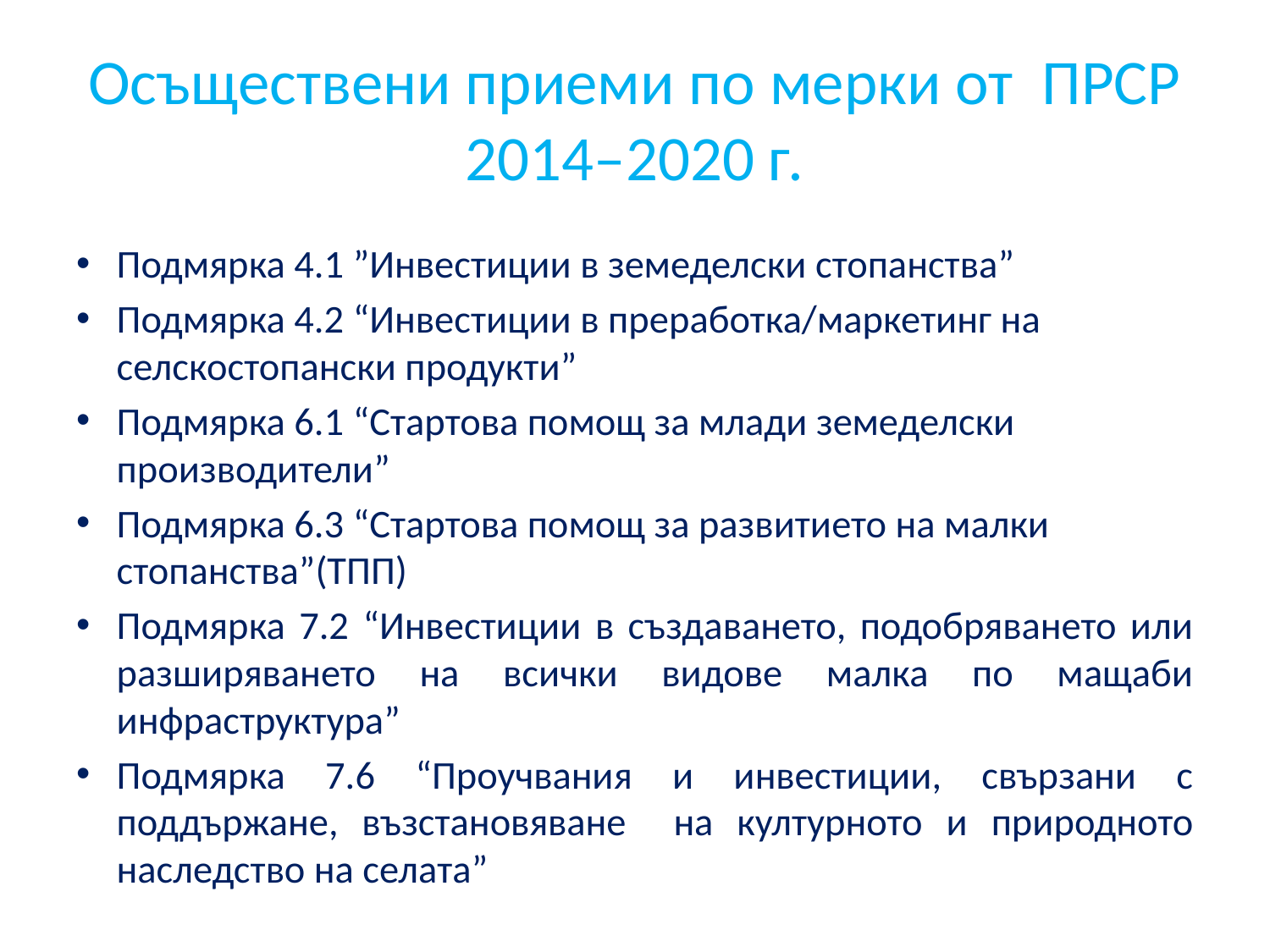

# Осъществени приеми по мерки от  ПРСР 2014–2020 г.
Подмярка 4.1 ”Инвестиции в земеделски стопанства”
Подмярка 4.2 “Инвестиции в преработка/маркетинг на селскостопански продукти”
Подмярка 6.1 “Стартова помощ за млади земеделски производители”
Подмярка 6.3 “Стартова помощ за развитието на малки стопанства”(ТПП)
Подмярка 7.2 “Инвестиции в създаването, подобряването или разширяването на всички видове малка по мащаби инфраструктура”
Подмярка 7.6 “Проучвания и инвестиции, свързани с поддържане, възстановяване  на културното и природното наследство на селата”